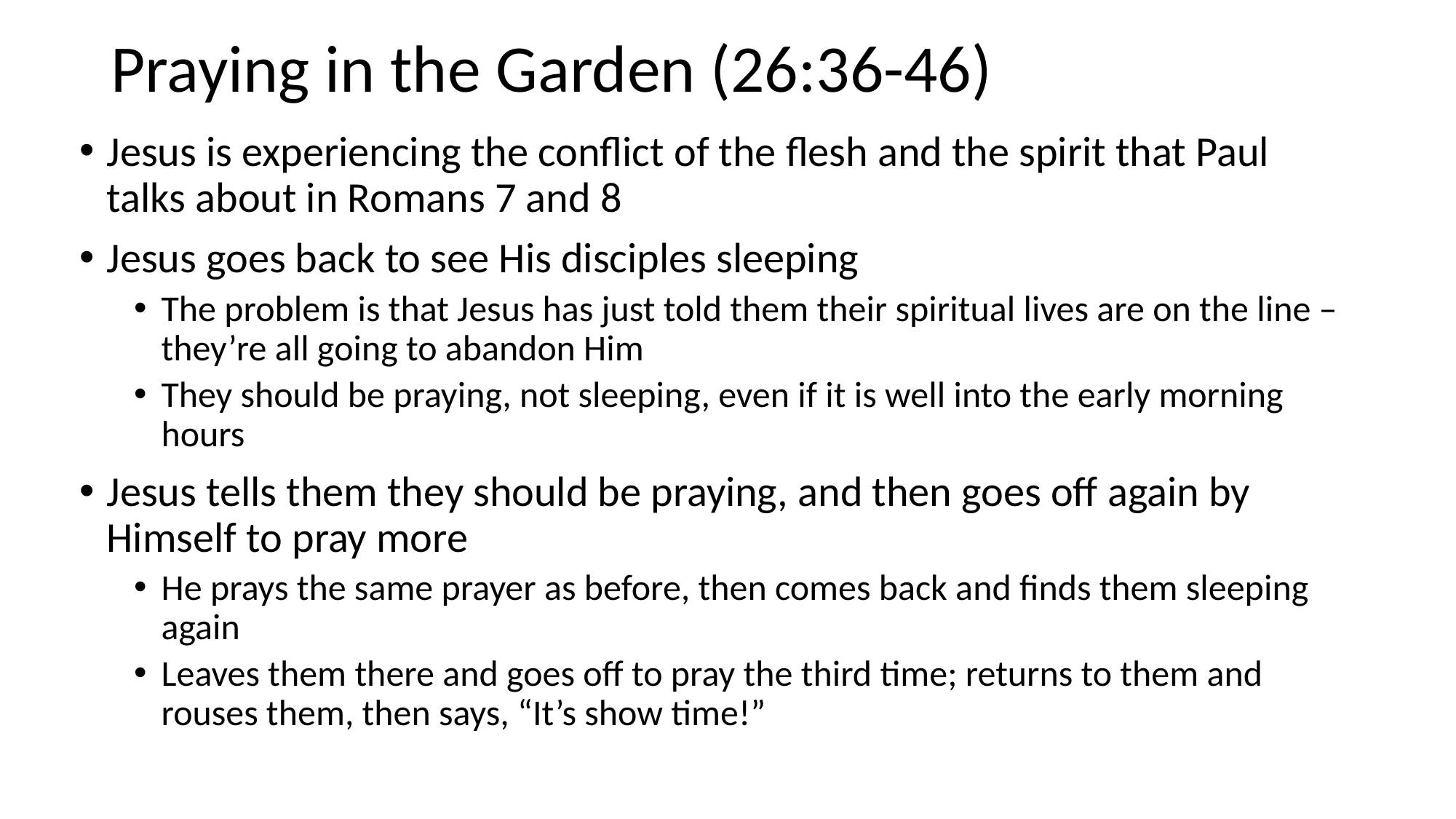

# Praying in the Garden (26:36-46)
Jesus is experiencing the conflict of the flesh and the spirit that Paul talks about in Romans 7 and 8
Jesus goes back to see His disciples sleeping
The problem is that Jesus has just told them their spiritual lives are on the line – they’re all going to abandon Him
They should be praying, not sleeping, even if it is well into the early morning hours
Jesus tells them they should be praying, and then goes off again by Himself to pray more
He prays the same prayer as before, then comes back and finds them sleeping again
Leaves them there and goes off to pray the third time; returns to them and rouses them, then says, “It’s show time!”